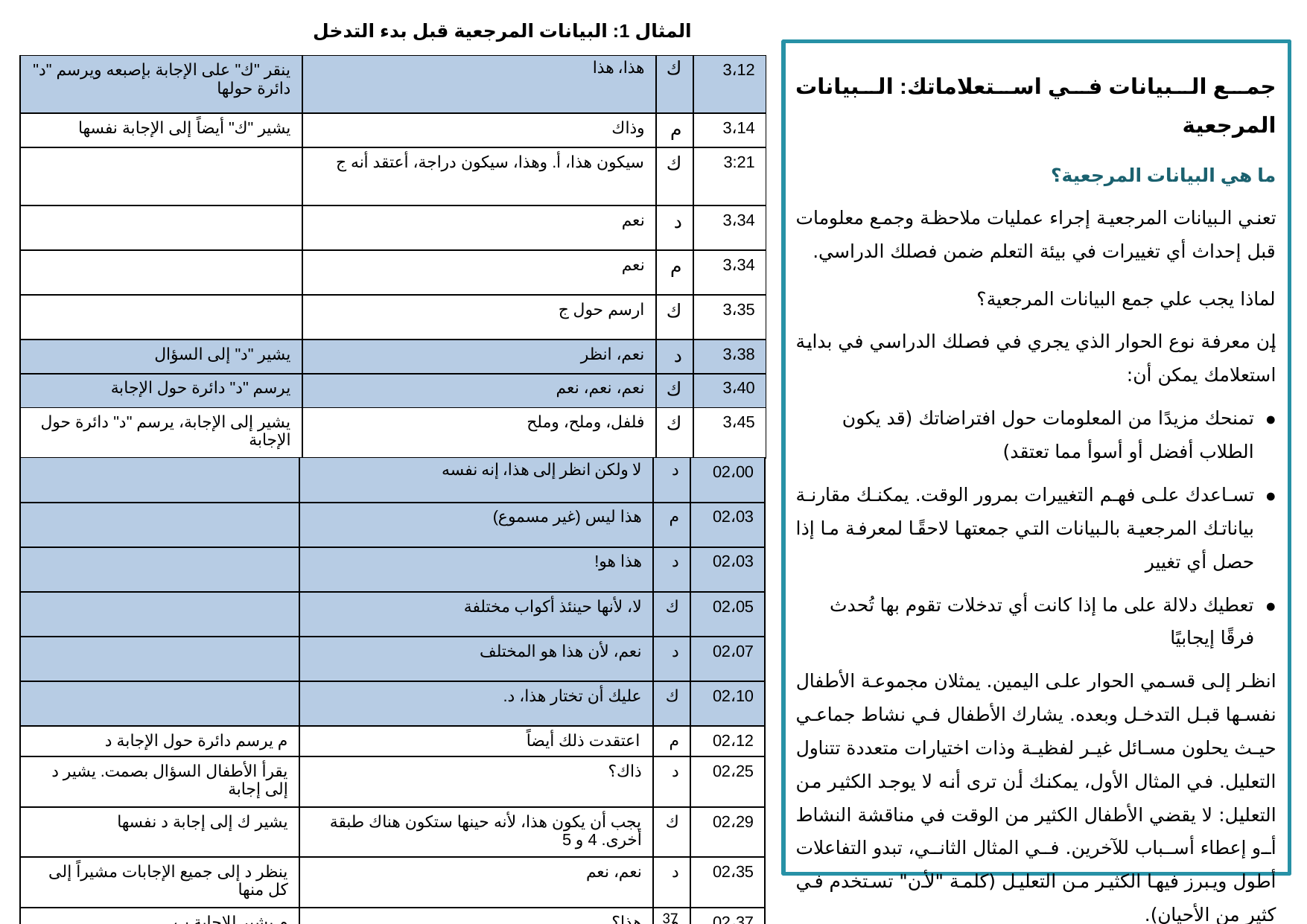

المثال 1: البيانات المرجعية قبل بدء التدخل

| ينقر "ك" على الإجابة بإصبعه ويرسم "د" دائرة حولها | هذا، هذا | ك | 3،12 |
| --- | --- | --- | --- |
| يشير "ك" أيضاً إلى الإجابة نفسها | وذاك | م | 3،14 |
|  | سيكون هذا، أ. وهذا، سيكون دراجة، أعتقد أنه ج | ك | 3:21 |
|  | نعم | د | 3،34 |
|  | نعم | م | 3،34 |
|  | ارسم حول ج | ك | 3،35 |
| يشير "د" إلى السؤال | نعم، انظر | د | 3،38 |
| يرسم "د" دائرة حول الإجابة | نعم، نعم، نعم | ك | 3،40 |
| يشير إلى الإجابة، يرسم "د" دائرة حول الإجابة | فلفل، وملح، وملح | ك | 3،45 |
جمع البيانات في استعلاماتك: البيانات المرجعية
ما هي البيانات المرجعية؟
تعني البيانات المرجعية إجراء عمليات ملاحظة وجمع معلومات قبل إحداث أي تغييرات في بيئة التعلم ضمن فصلك الدراسي.
لماذا يجب علي جمع البيانات المرجعية؟
إن معرفة نوع الحوار الذي يجري في فصلك الدراسي في بداية استعلامك يمكن أن:
تمنحك مزيدًا من المعلومات حول افتراضاتك (قد يكون الطلاب أفضل أو أسوأ مما تعتقد)
تساعدك على فهم التغييرات بمرور الوقت. يمكنك مقارنة بياناتك المرجعية بالبيانات التي جمعتها لاحقًا لمعرفة ما إذا حصل أي تغيير
تعطيك دلالة على ما إذا كانت أي تدخلات تقوم بها تُحدث فرقًا إيجابيًا
انظر إلى قسمي الحوار على اليمين. يمثلان مجموعة الأطفال نفسها قبل التدخل وبعده. يشارك الأطفال في نشاط جماعي حيث يحلون مسائل غير لفظية وذات اختيارات متعددة تتناول التعليل. في المثال الأول، يمكنك أن ترى أنه لا يوجد الكثير من التعليل: لا يقضي الأطفال الكثير من الوقت في مناقشة النشاط أو إعطاء أسباب للآخرين. في المثال الثاني، تبدو التفاعلات أطول ويبرز فيها الكثير من التعليل (كلمة "لأن" تستخدم في كثير من الأحيان).
يشير هذا إلى أن انخراط الأطفال في الحوار تضاعف بعد التدخل، ولا سيما إظهار التعليل.
المثال 2: تُظهر البيانات التي جُمعت بعد التدخل حدوث تغييرات إيجابية
|  | لا ولكن انظر إلى هذا، إنه نفسه | د | 02،00 |
| --- | --- | --- | --- |
|  | هذا ليس (غير مسموع) | م | 02،03 |
|  | هذا هو! | د | 02،03 |
|  | لا، لأنها حينئذ أكواب مختلفة | ك | 02،05 |
|  | نعم، لأن هذا هو المختلف | د | 02،07 |
|  | عليك أن تختار هذا، د. | ك | 02،10 |
| م يرسم دائرة حول الإجابة د | اعتقدت ذلك أيضاً | م | 02،12 |
| يقرأ الأطفال السؤال بصمت. يشير د إلى إجابة | ذاك؟ | د | 02،25 |
| يشير ك إلى إجابة د نفسها | يجب أن يكون هذا، لأنه حينها ستكون هناك طبقة أخرى. 4 و 5 | ك | 02،29 |
| ينظر د إلى جميع الإجابات مشيراً إلى كل منها | نعم، نعم | د | 02،35 |
| م يشير للإجابة ب | هذا؟ | م | 02،37 |
| م يرسم دائرة حول أ | إنه أ، هذا. لأن هذا فيه 3، ثم يجب أن تكون 2 ثم 1. | ك | 02،28 |
| كل الأطفال ينظرون إلى السؤال التالي | إنه هذا، لأن هذا ليس فيه أي شيء | د | 02،57 |
| يشير ك إلى إجابة مختلفة | نعم، لا، إنه ذاك | ك | 03،01 |
29
37